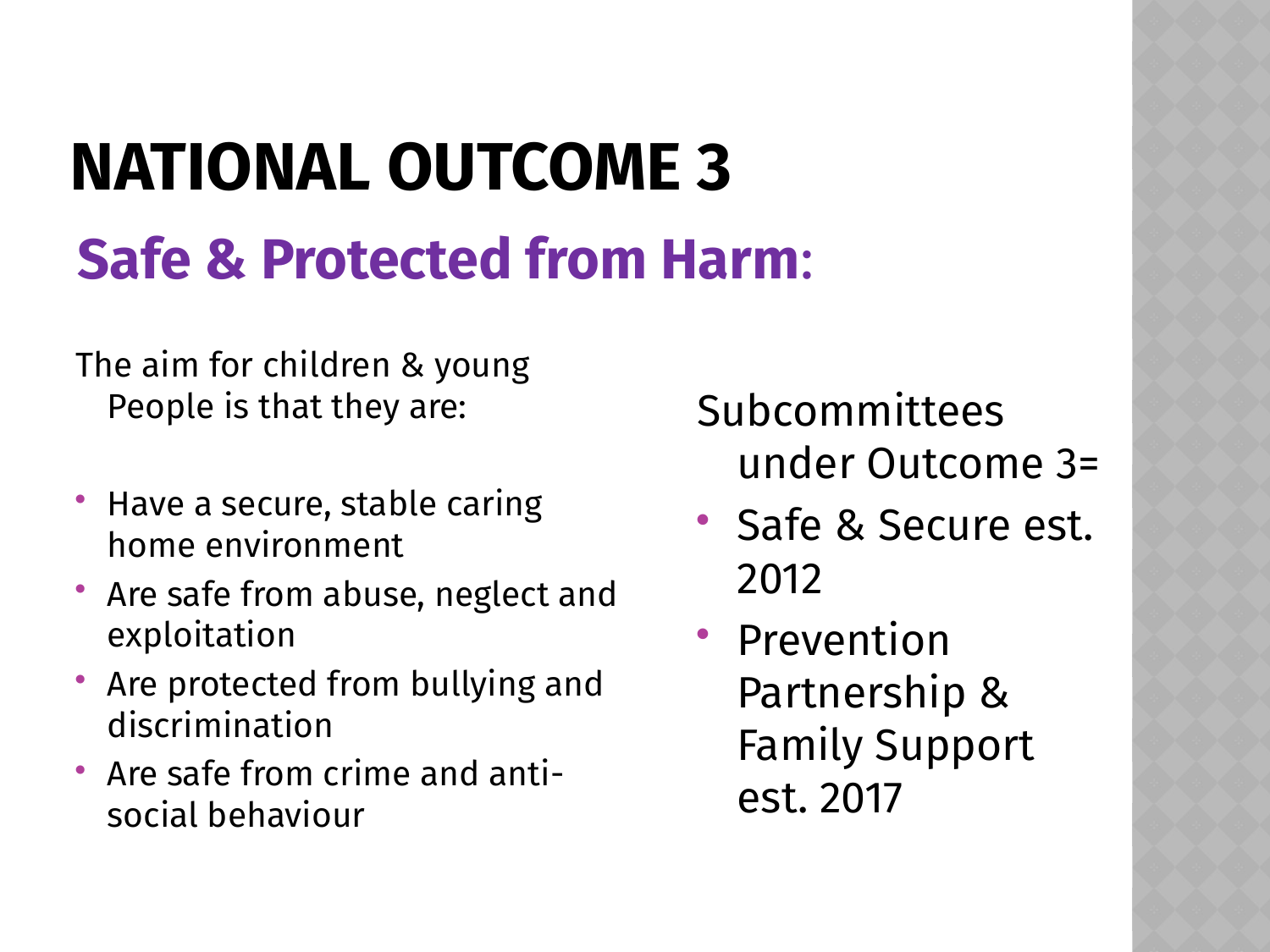

# National Outcome 3
Safe & Protected from Harm:
The aim for children & young People is that they are:

Have a secure, stable caring home environment
Are safe from abuse, neglect and exploitation
Are protected from bullying and discrimination
Are safe from crime and anti-social behaviour

Subcommittees under Outcome 3=
Safe & Secure est. 2012
Prevention Partnership & Family Support est. 2017